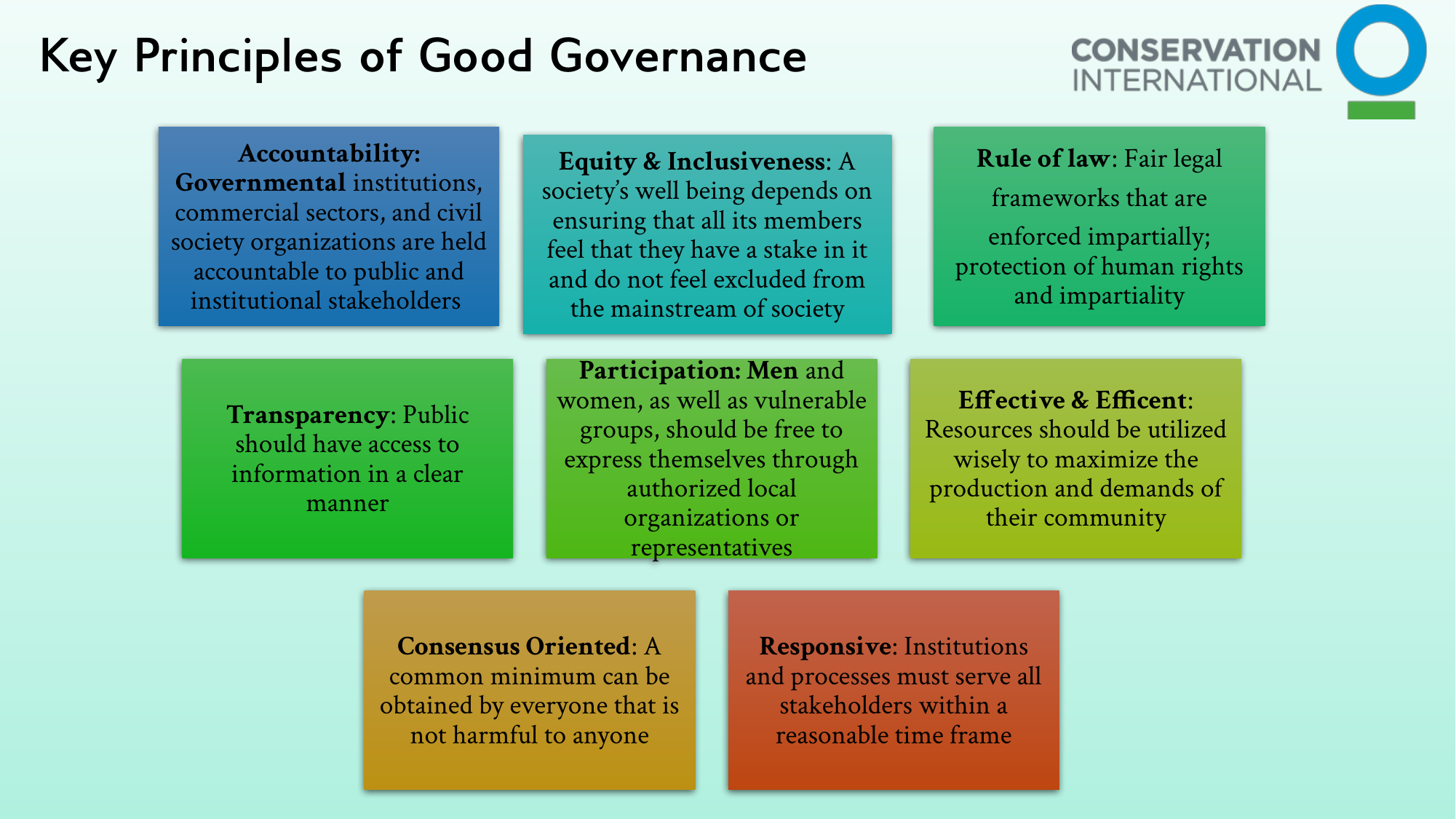

Key Principles of Good Governance
Accountability: Governmental institutions, commercial sectors, and civil society organizations are held accountable to public and institutional stakeholders
Equity & Inclusiveness: A society’s well being depends on ensuring that all its members feel that they have a stake in it and do not feel excluded from the mainstream of society
Rule of law: Fair legal
frameworks that are
enforced impartially; protection of human rights and impartiality
Transparency: Public should have access to information in a clear manner
Participation: Men and women, as well as vulnerable groups, should be free to express themselves through authorized local organizations or representatives
Effective & Efficent: Resources should be utilized wisely to maximize the production and demands of their community
Consensus Oriented: A common minimum can be obtained by everyone that is not harmful to anyone
Responsive: Institutions and processes must serve all stakeholders within a reasonable time frame